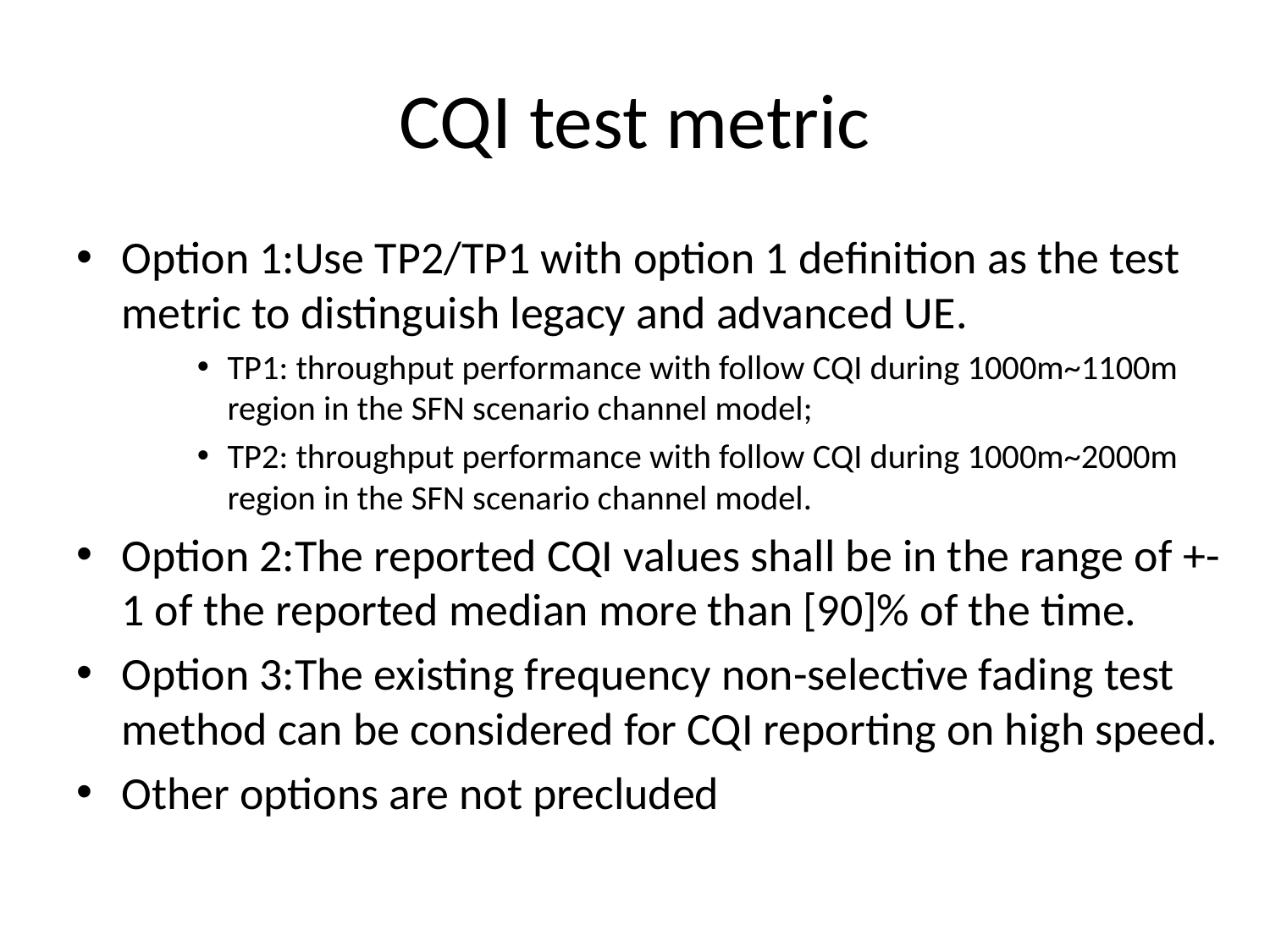

# CQI test metric
Option 1:Use TP2/TP1 with option 1 definition as the test metric to distinguish legacy and advanced UE.
TP1: throughput performance with follow CQI during 1000m~1100m region in the SFN scenario channel model;
TP2: throughput performance with follow CQI during 1000m~2000m region in the SFN scenario channel model.
Option 2:The reported CQI values shall be in the range of +-1 of the reported median more than [90]% of the time.
Option 3:The existing frequency non-selective fading test method can be considered for CQI reporting on high speed.
Other options are not precluded